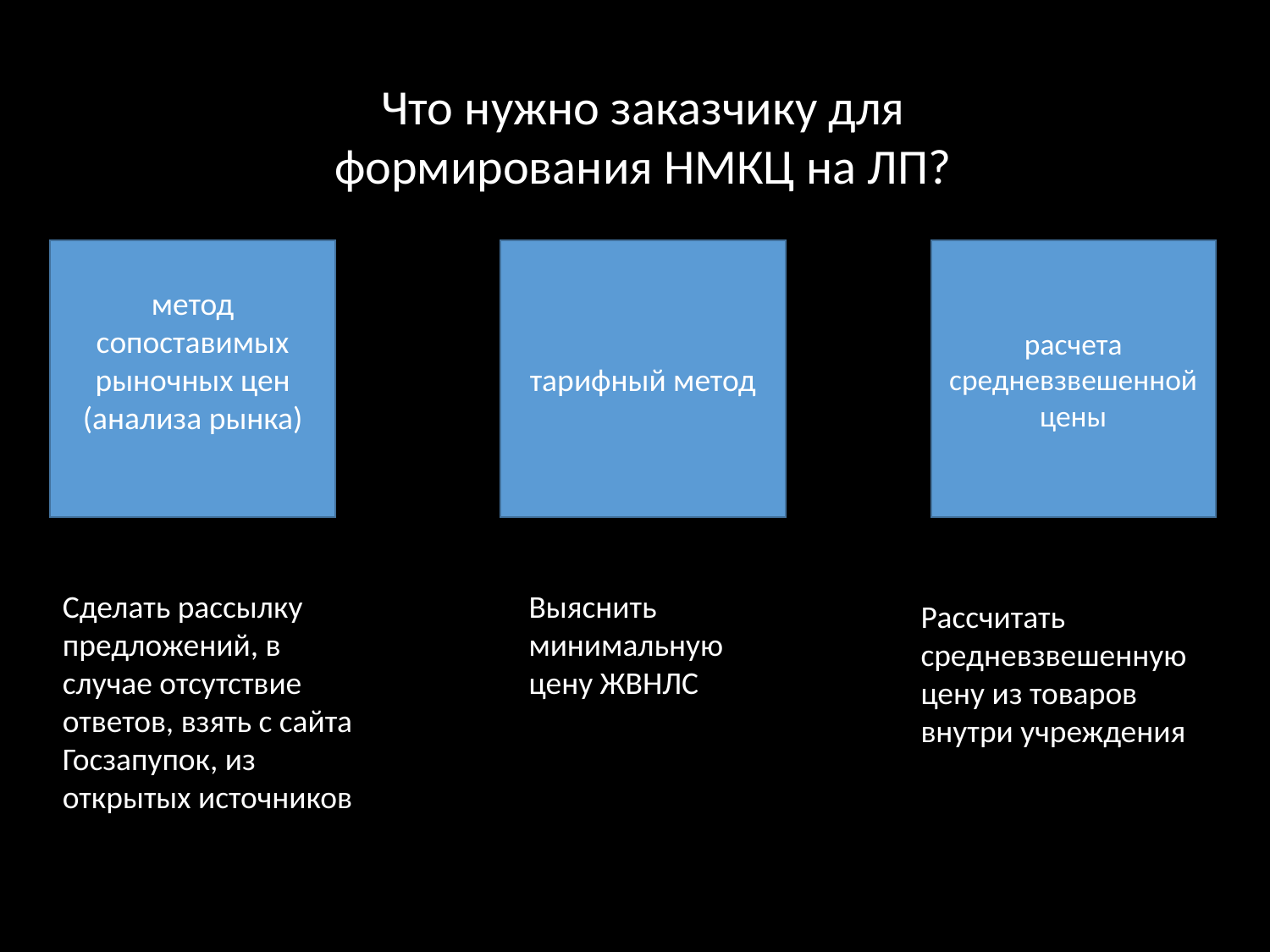

Что нужно заказчику для формирования НМКЦ на ЛП?
метод сопоставимых рыночных цен (анализа рынка)

тарифный метод
расчета средневзвешенной цены
Сделать рассылку предложений, в случае отсутствие ответов, взять с сайта Госзапупок, из открытых источников
Выяснить минимальную цену ЖВНЛС
Рассчитать средневзвешенную цену из товаров внутри учреждения